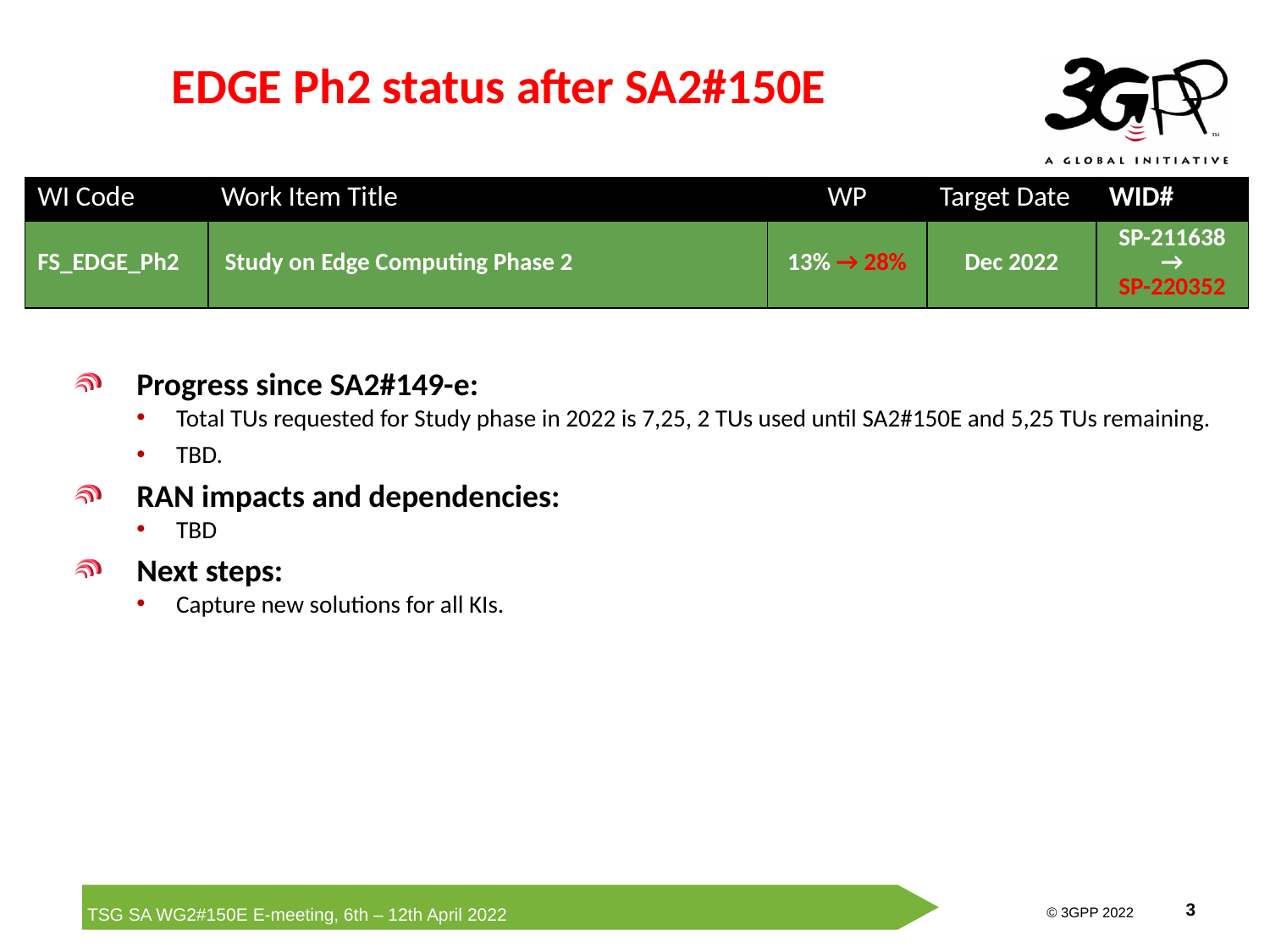

# EDGE Ph2 status after SA2#150E
| WI Code | Work Item Title | WP | Target Date | WID# |
| --- | --- | --- | --- | --- |
| FS\_EDGE\_Ph2 | Study on Edge Computing Phase 2 | 13% → 28% | Dec 2022 | SP-211638 → SP-220352 |
Progress since SA2#149-e:
Total TUs requested for Study phase in 2022 is 7,25, 2 TUs used until SA2#150E and 5,25 TUs remaining.
TBD.
RAN impacts and dependencies:
TBD
Next steps:
Capture new solutions for all KIs.